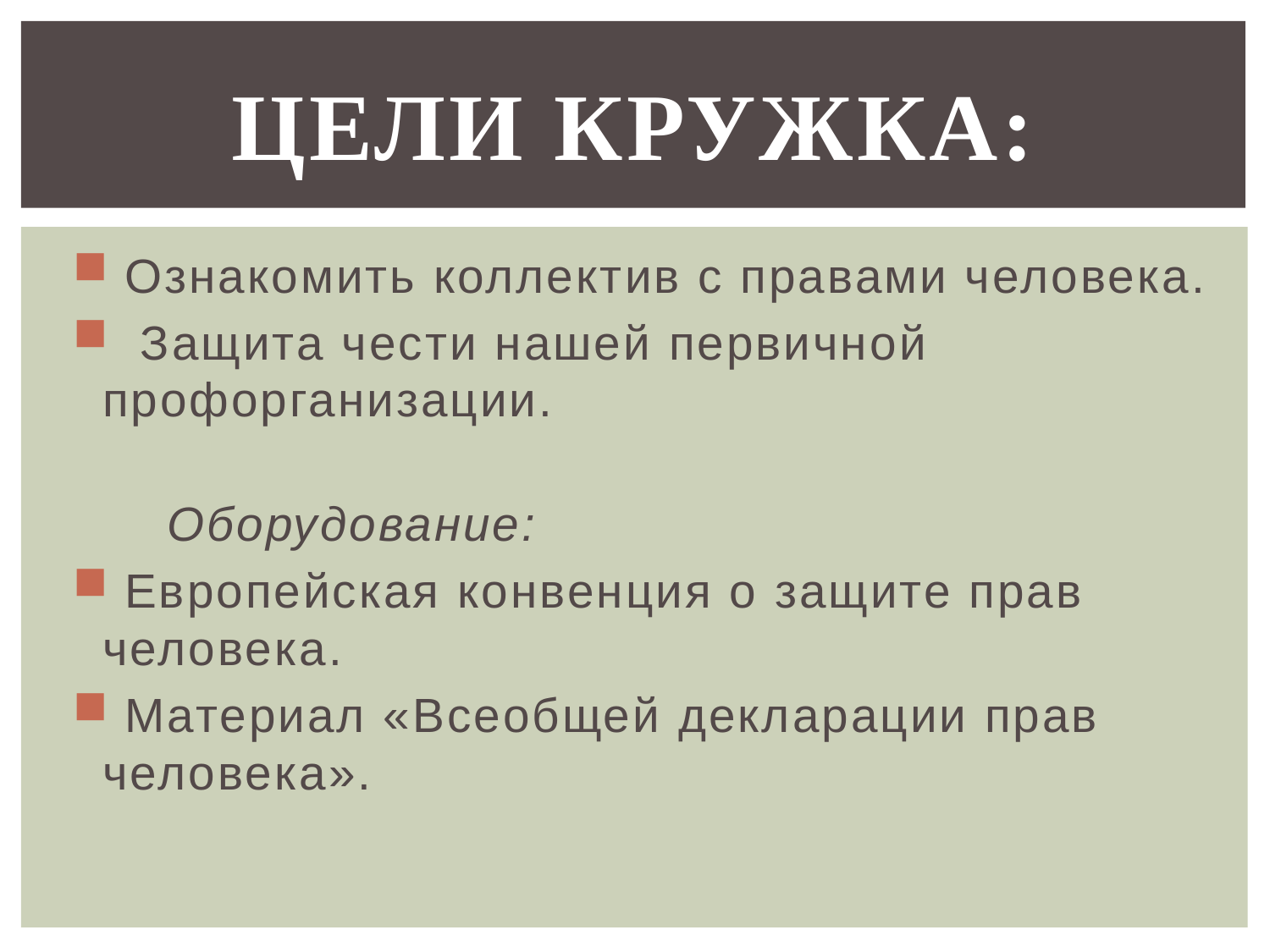

# Цели кружка:
 Ознакомить коллектив с правами человека.
  Защита чести нашей первичной профорганизации.
      Оборудование:
 Европейская конвенция о защите прав человека.
 Материал «Всеобщей декларации прав человека».